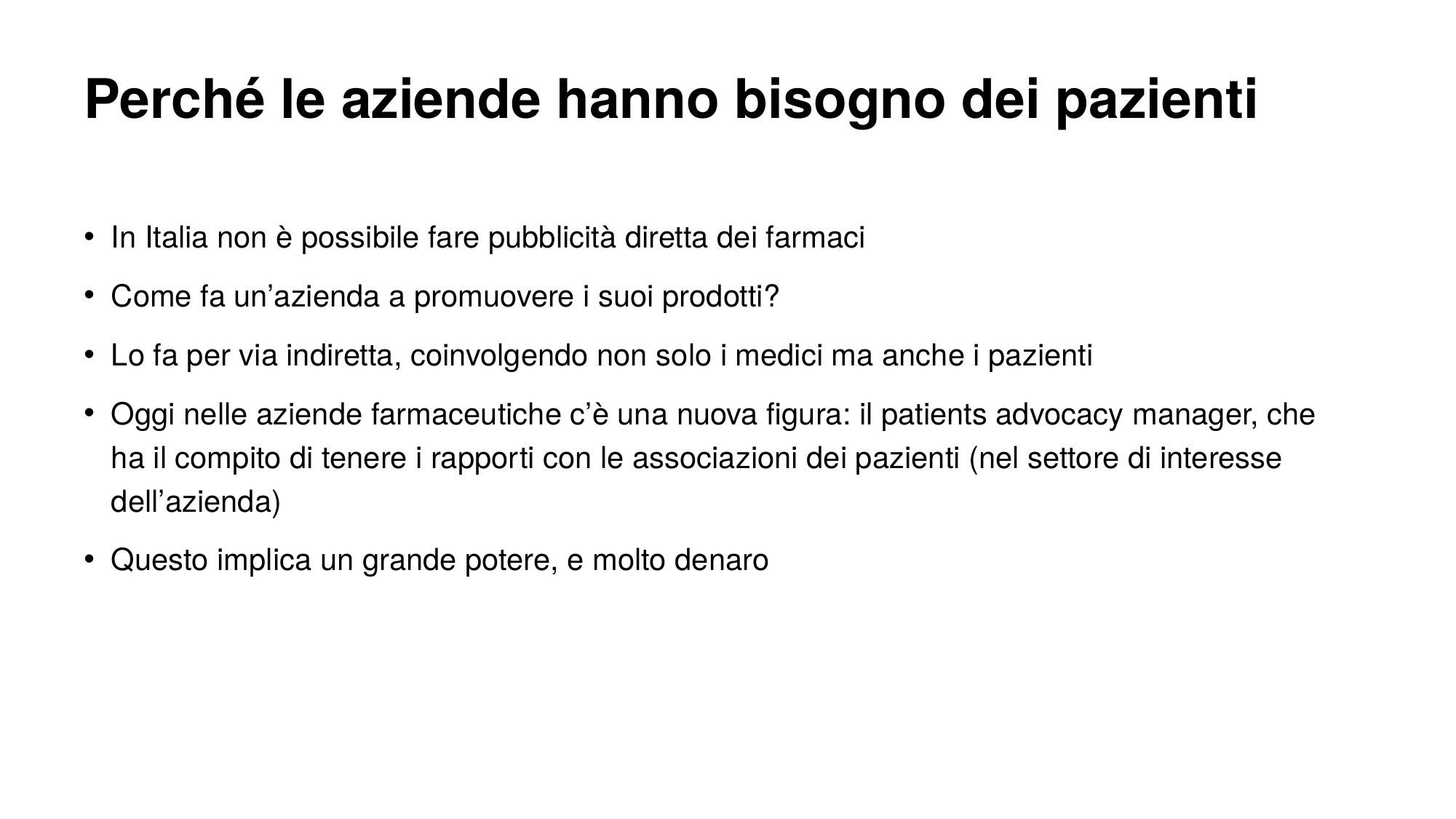

# Perché le aziende hanno bisogno dei pazienti
In Italia non è possibile fare pubblicità diretta dei farmaci
Come fa un’azienda a promuovere i suoi prodotti?
Lo fa per via indiretta, coinvolgendo non solo i medici ma anche i pazienti
Oggi nelle aziende farmaceutiche c’è una nuova figura: il patients advocacy manager, che ha il compito di tenere i rapporti con le associazioni dei pazienti (nel settore di interesse dell’azienda)
Questo implica un grande potere, e molto denaro